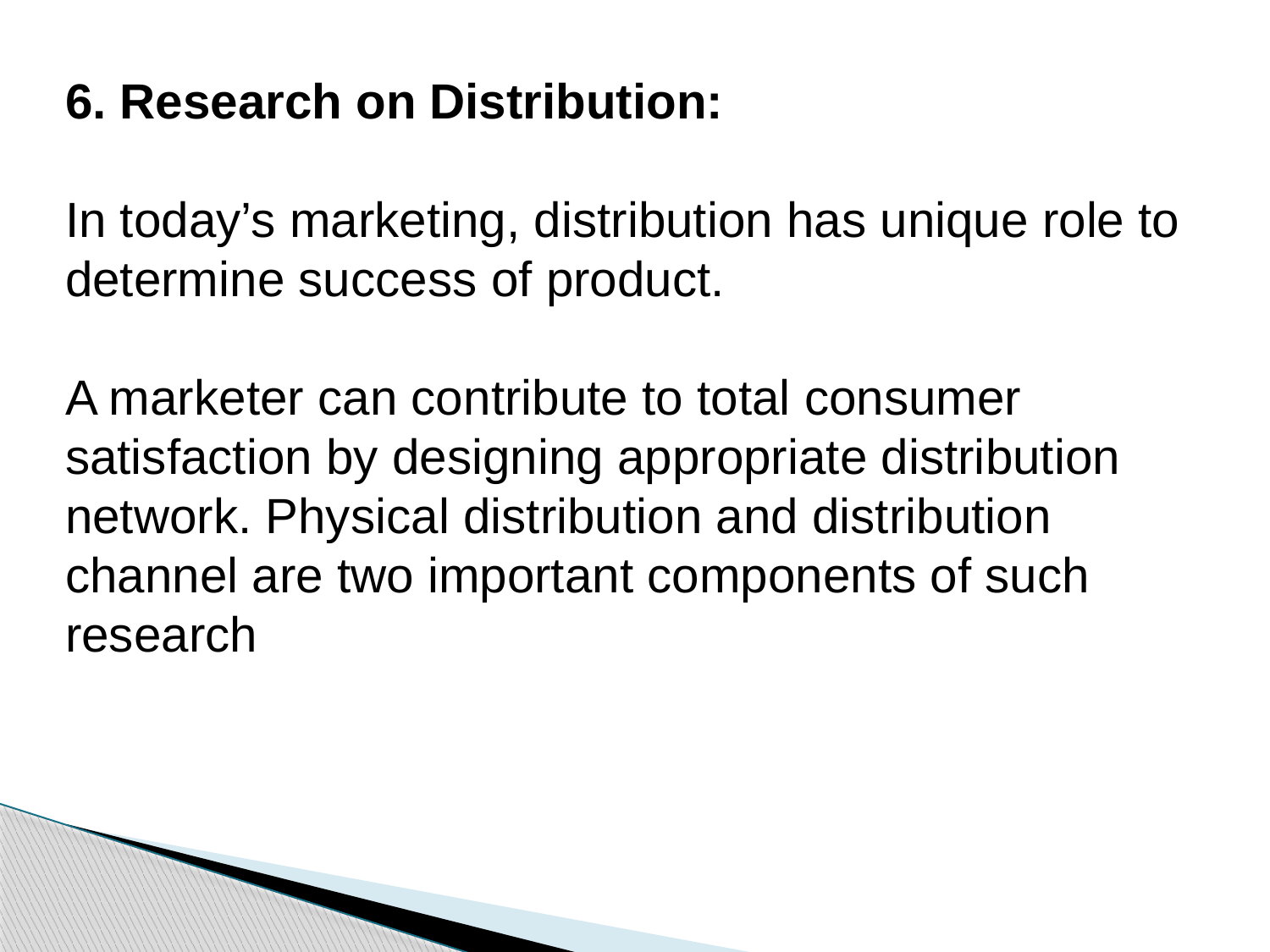

6. Research on Distribution:

In today’s marketing, distribution has unique role to determine success of product.

A marketer can contribute to total consumer satisfaction by designing appropriate distribution network. Physical distribution and distribution channel are two important components of such research